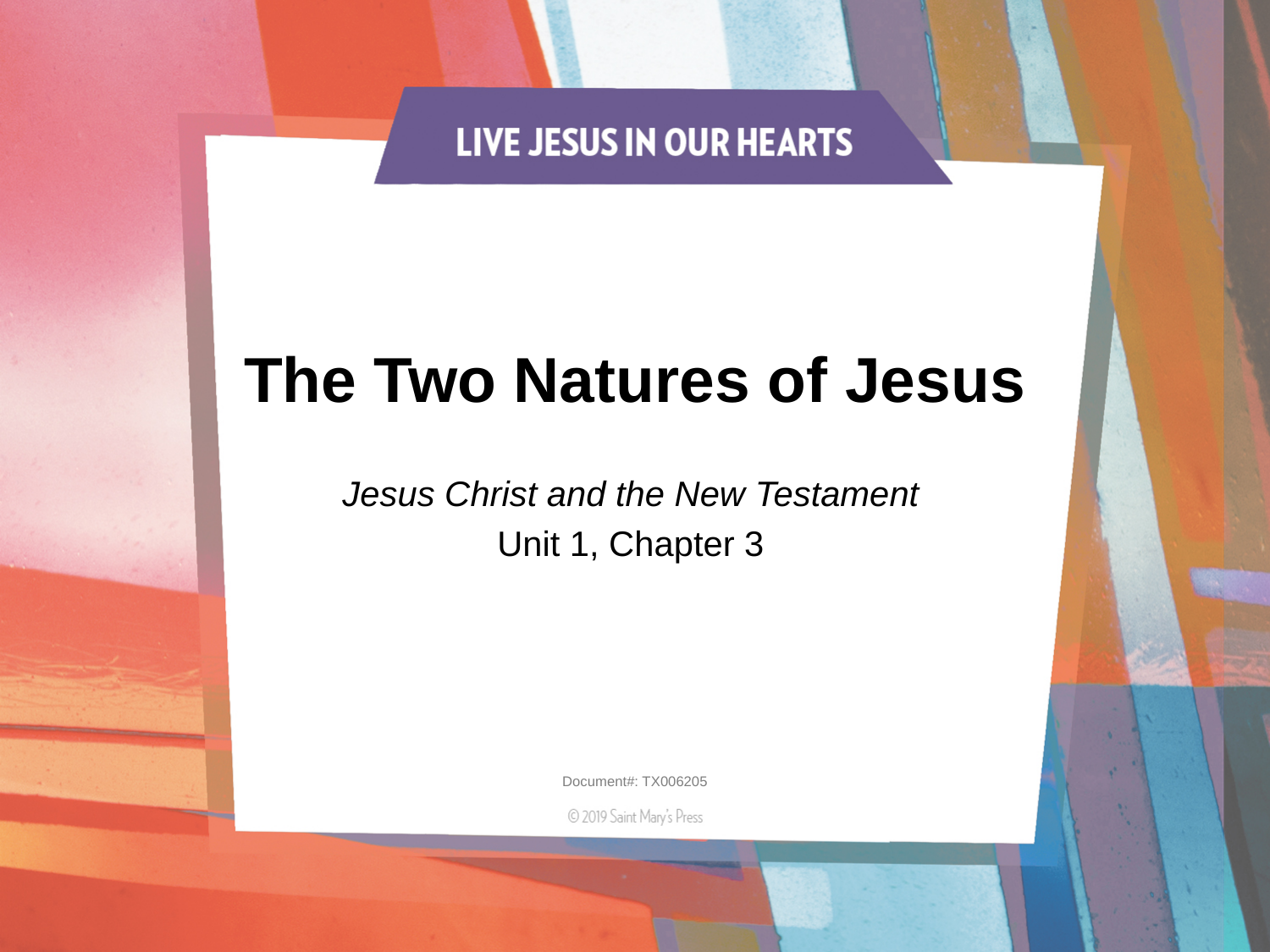

The Two Natures of Jesus
Jesus Christ and the New Testament
Unit 1, Chapter 3
Document#: TX006205